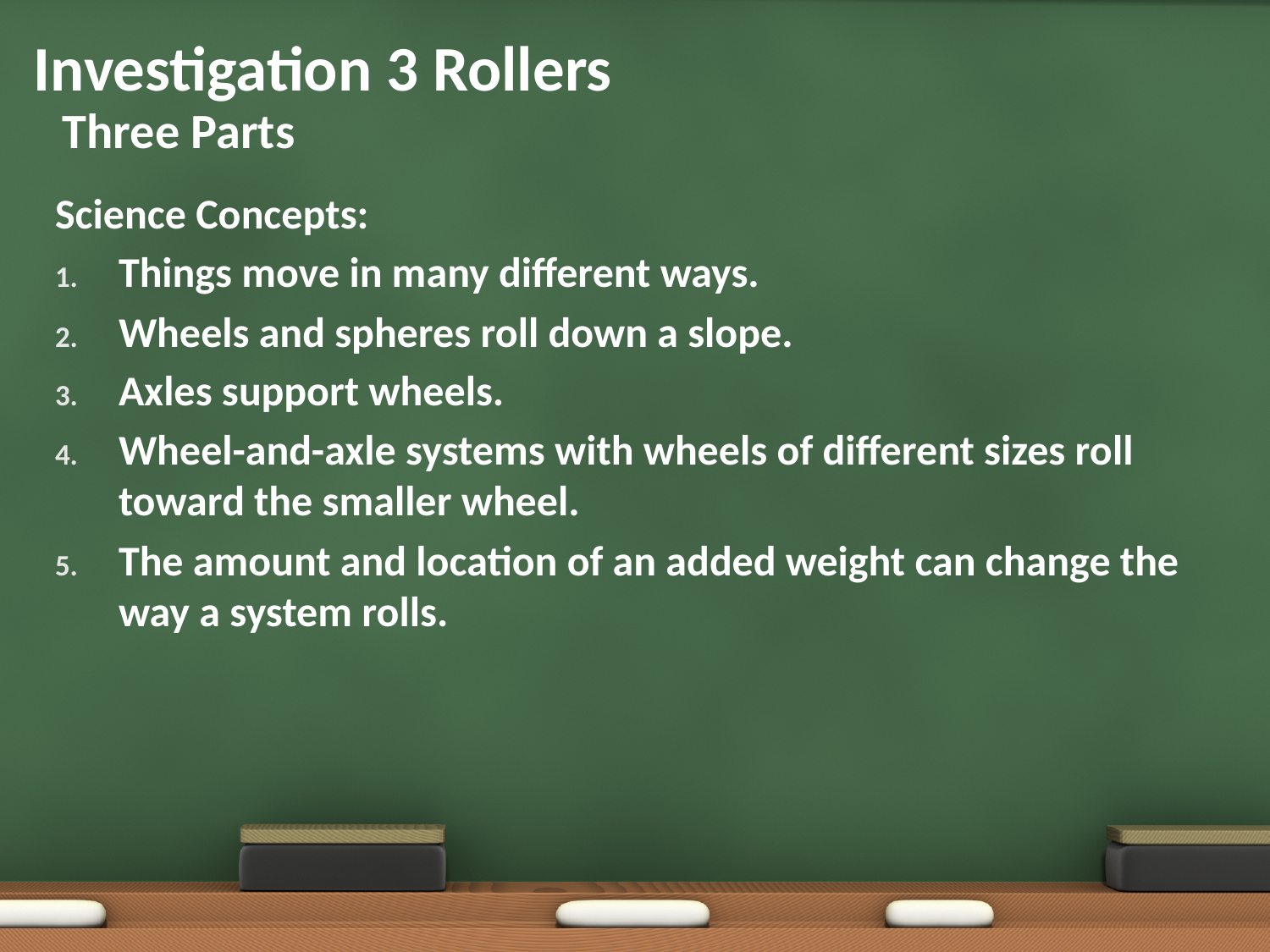

# Investigation 3 Rollers
Three Parts
Science Concepts:
Things move in many different ways.
Wheels and spheres roll down a slope.
Axles support wheels.
Wheel-and-axle systems with wheels of different sizes roll toward the smaller wheel.
The amount and location of an added weight can change the way a system rolls.